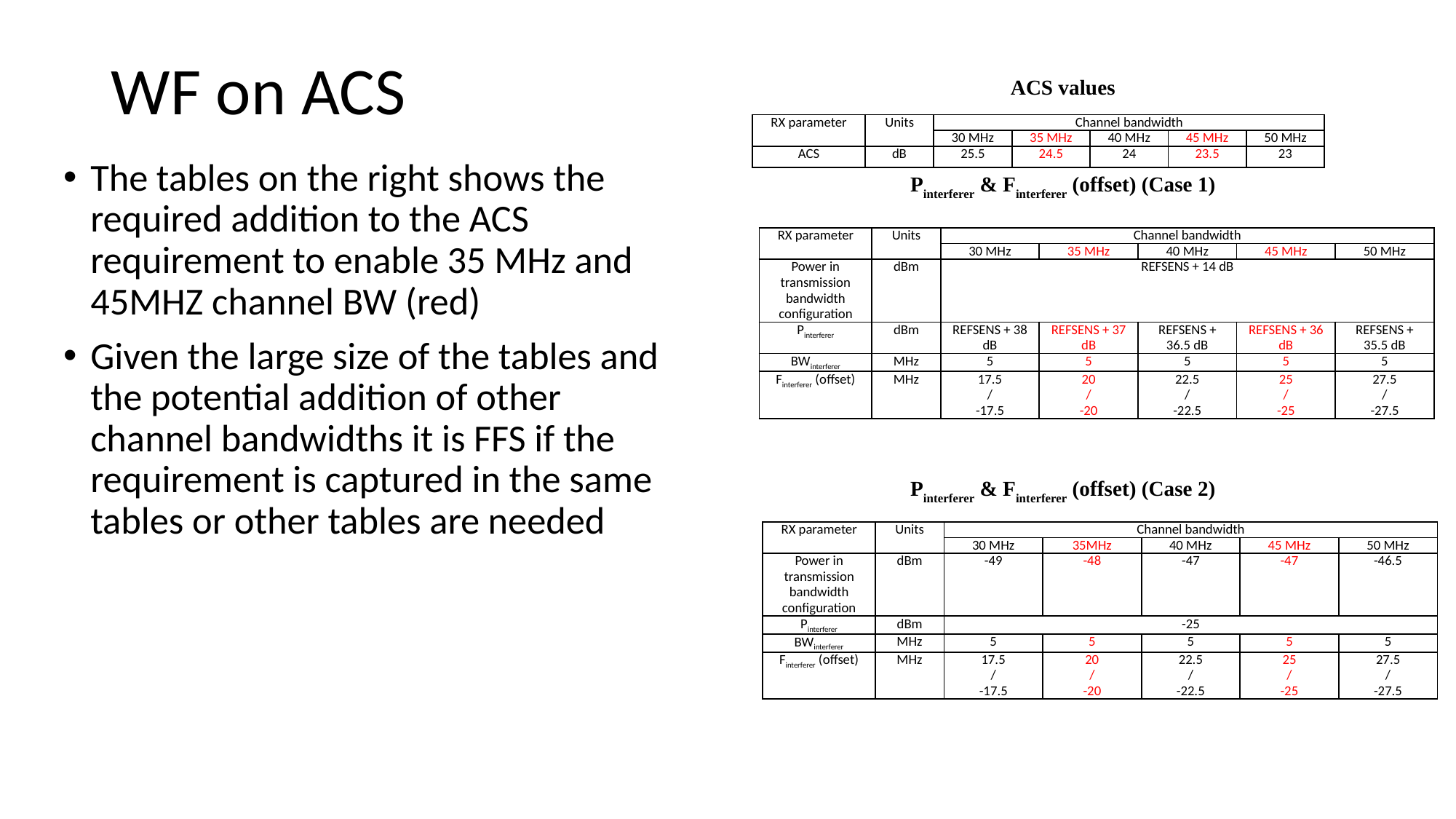

# WF on ACS
ACS values

Pinterferer & Finterferer (offset) (Case 1)

Pinterferer & Finterferer (offset) (Case 2)

| RX parameter | Units | Channel bandwidth |  |  |  |  |
| --- | --- | --- | --- | --- | --- | --- |
|  |  | 30 MHz | 35 MHz | 40 MHz | 45 MHz | 50 MHz |
| ACS | dB | 25.5 | 24.5 | 24 | 23.5 | 23 |
The tables on the right shows the required addition to the ACS requirement to enable 35 MHz and 45MHZ channel BW (red)
Given the large size of the tables and the potential addition of other channel bandwidths it is FFS if the requirement is captured in the same tables or other tables are needed
| RX parameter | Units | Channel bandwidth |  |  |  |  |
| --- | --- | --- | --- | --- | --- | --- |
|  |  | 30 MHz | 35 MHz | 40 MHz | 45 MHz | 50 MHz |
| Power in transmission bandwidth configuration | dBm | REFSENS + 14 dB |  |  |  |  |
| Pinterferer | dBm | REFSENS + 38 dB | REFSENS + 37 dB | REFSENS + 36.5 dB | REFSENS + 36 dB | REFSENS + 35.5 dB |
| BWinterferer | MHz | 5 | 5 | 5 | 5 | 5 |
| Finterferer (offset) | MHz | 17.5 / -17.5 | 20 / -20 | 22.5 / -22.5 | 25 / -25 | 27.5 / -27.5 |
| RX parameter | Units | Channel bandwidth |  |  |  |  |
| --- | --- | --- | --- | --- | --- | --- |
|  |  | 30 MHz | 35MHz | 40 MHz | 45 MHz | 50 MHz |
| Power in transmission bandwidth configuration | dBm | -49 | -48 | -47 | -47 | -46.5 |
| Pinterferer | dBm | -25 |  |  |  |  |
| BWinterferer | MHz | 5 | 5 | 5 | 5 | 5 |
| Finterferer (offset) | MHz | 17.5 / -17.5 | 20 / -20 | 22.5 / -22.5 | 25 / -25 | 27.5 / -27.5 |